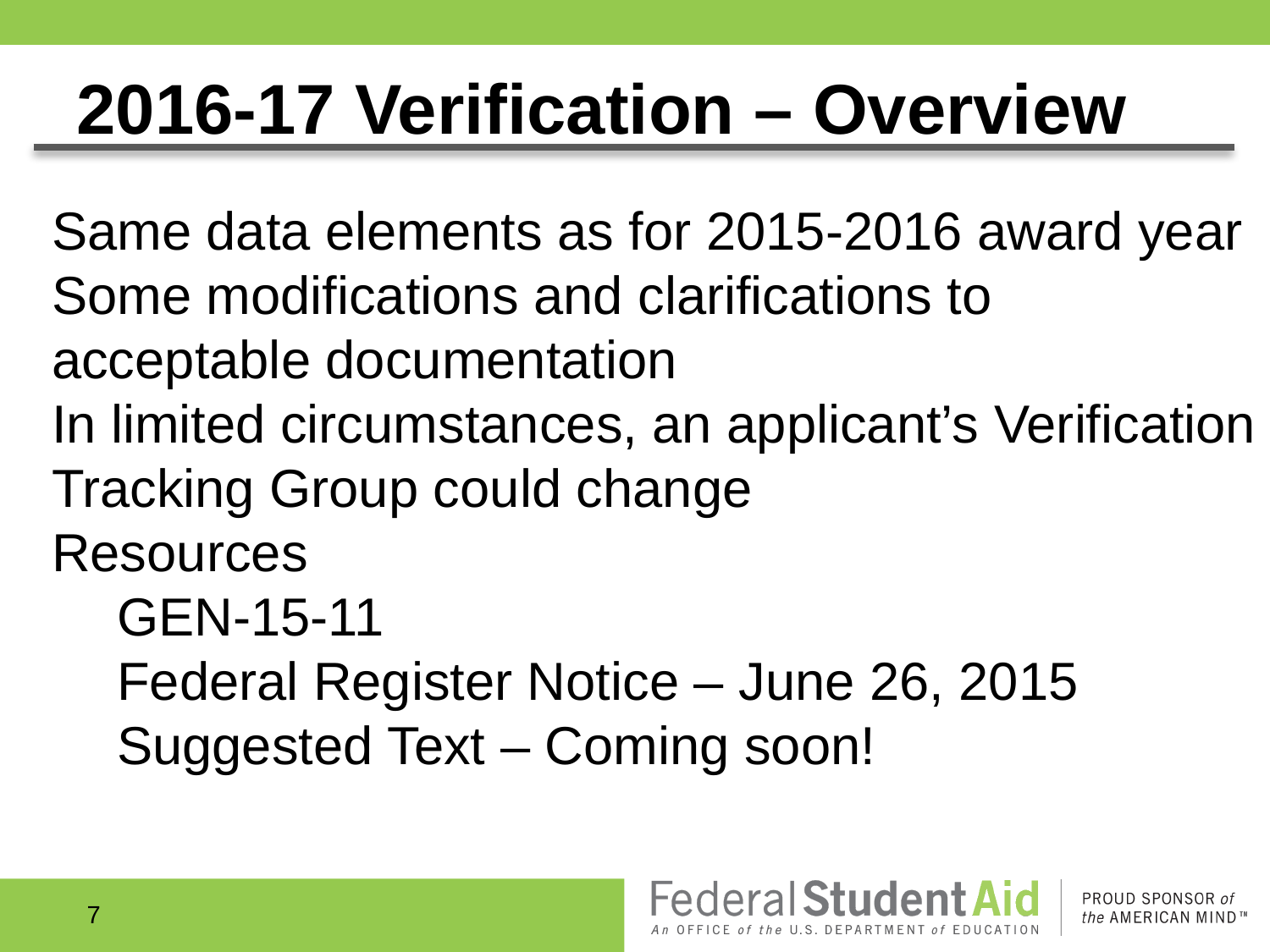

# 2016-17 Verification – Overview
Same data elements as for 2015-2016 award year
Some modifications and clarifications to acceptable documentation
In limited circumstances, an applicant’s Verification Tracking Group could change
Resources
GEN-15-11
Federal Register Notice – June 26, 2015
Suggested Text – Coming soon!

7